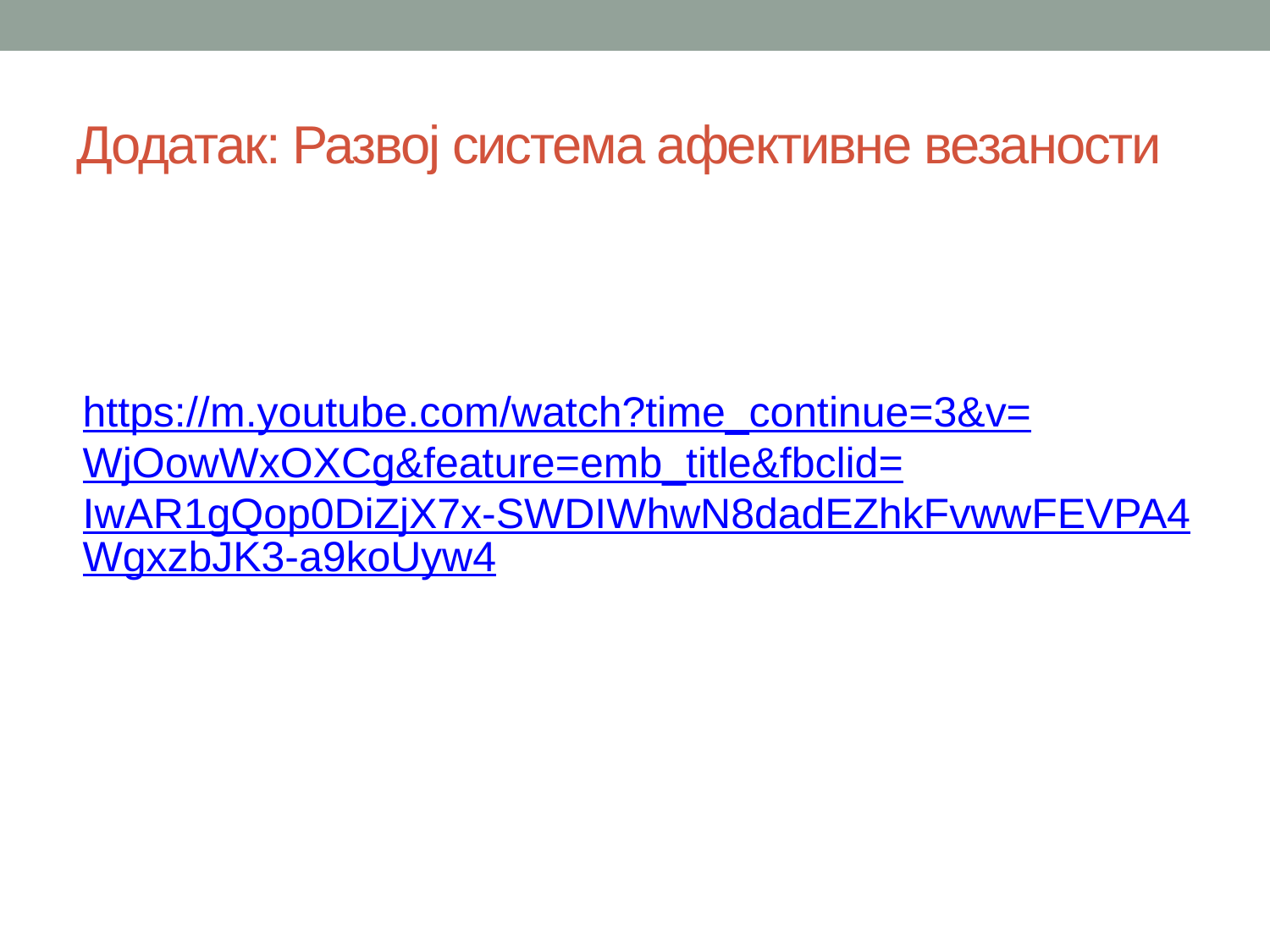

# Додатак: Развој система афективне везаности

https://m.youtube.com/watch?time_continue=3&v=WjOowWxOXCg&feature=emb_title&fbclid=IwAR1gQop0DiZjX7x-SWDIWhwN8dadEZhkFvwwFEVPA4WgxzbJK3-a9koUyw4